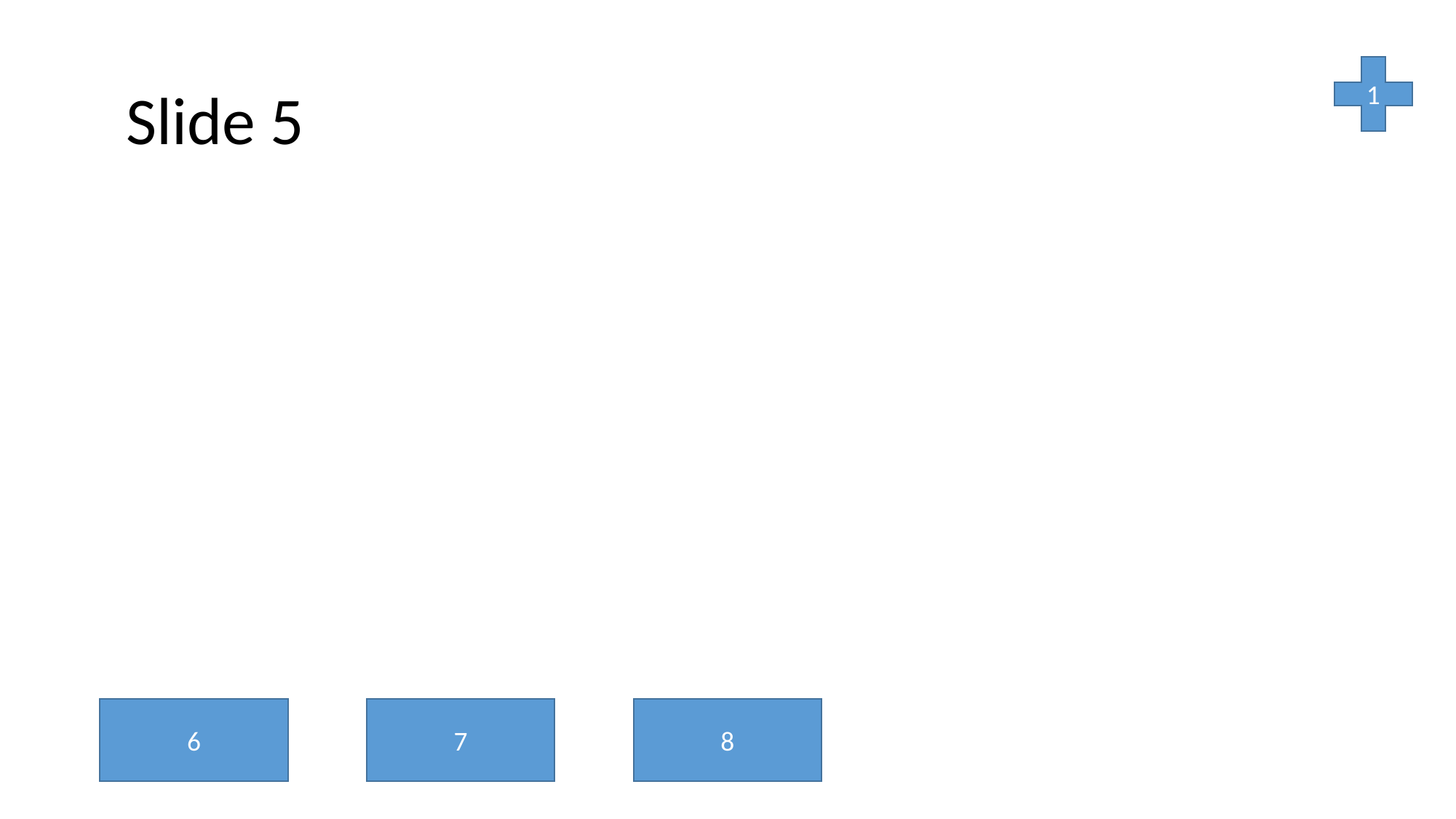

# Slide 5
1
6
7
8